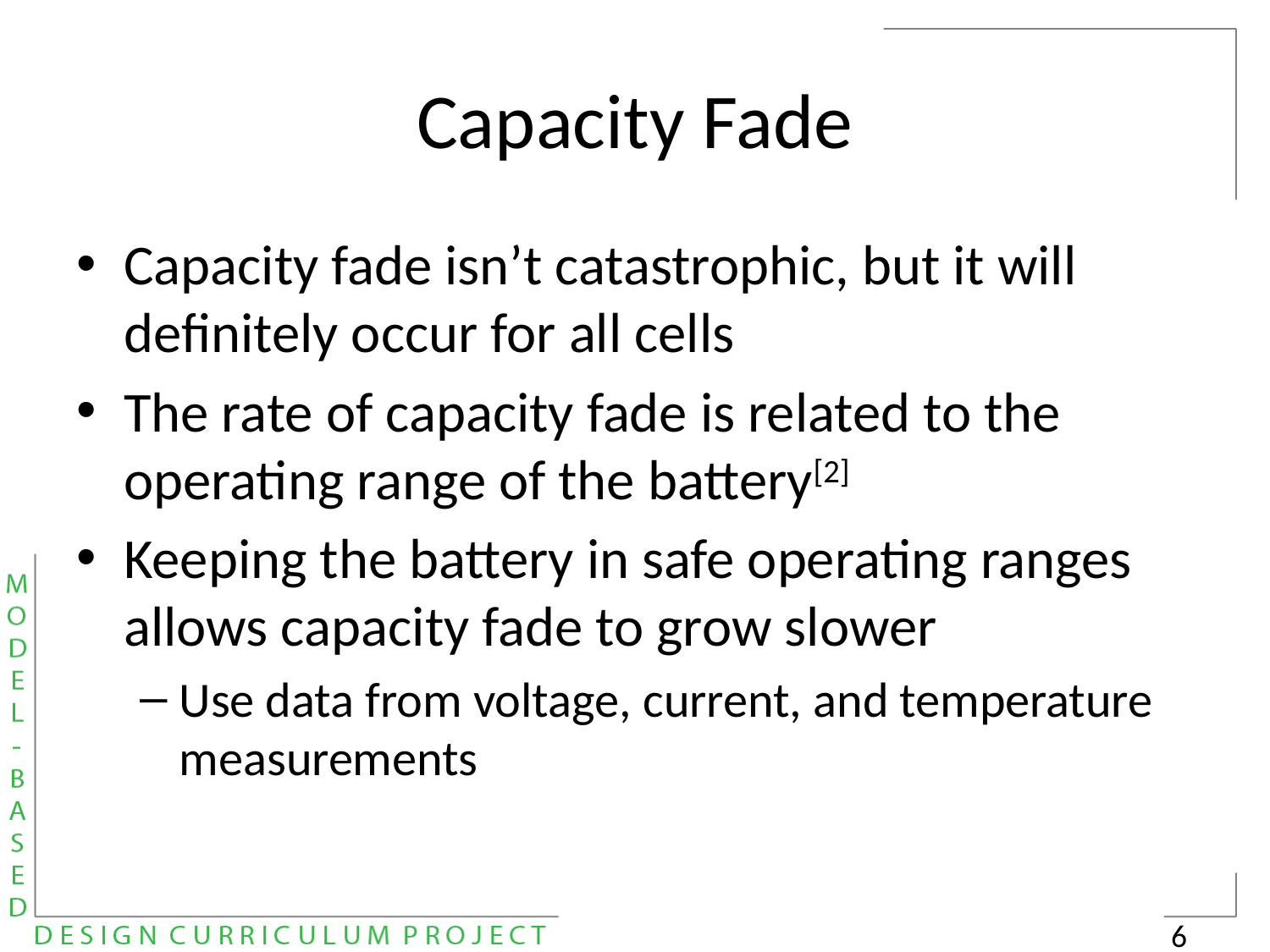

# Capacity Fade
Capacity fade isn’t catastrophic, but it will definitely occur for all cells
The rate of capacity fade is related to the operating range of the battery[2]
Keeping the battery in safe operating ranges allows capacity fade to grow slower
Use data from voltage, current, and temperature measurements